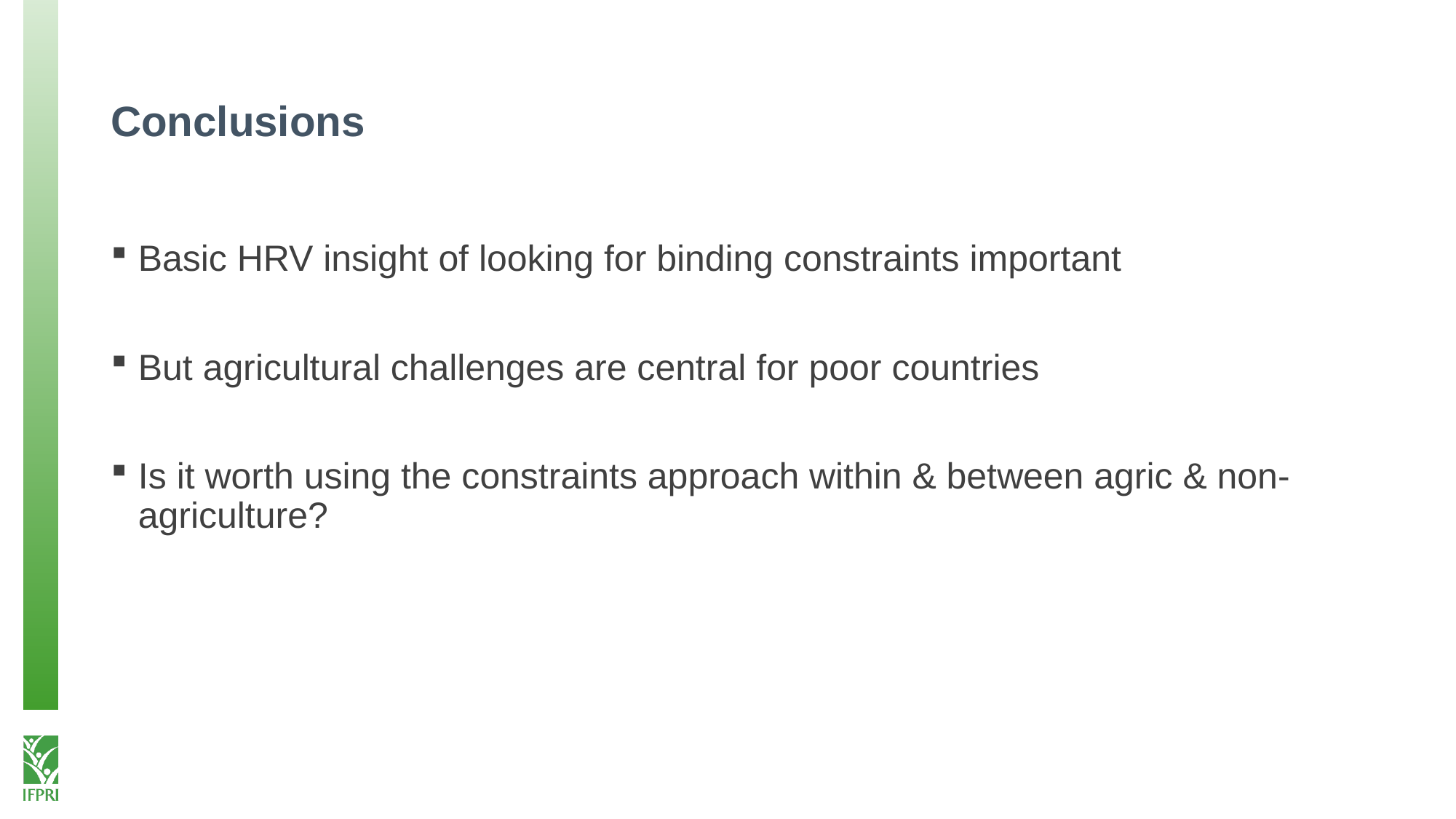

# Conclusions
Basic HRV insight of looking for binding constraints important

But agricultural challenges are central for poor countries

Is it worth using the constraints approach within & between agric & non-agriculture?